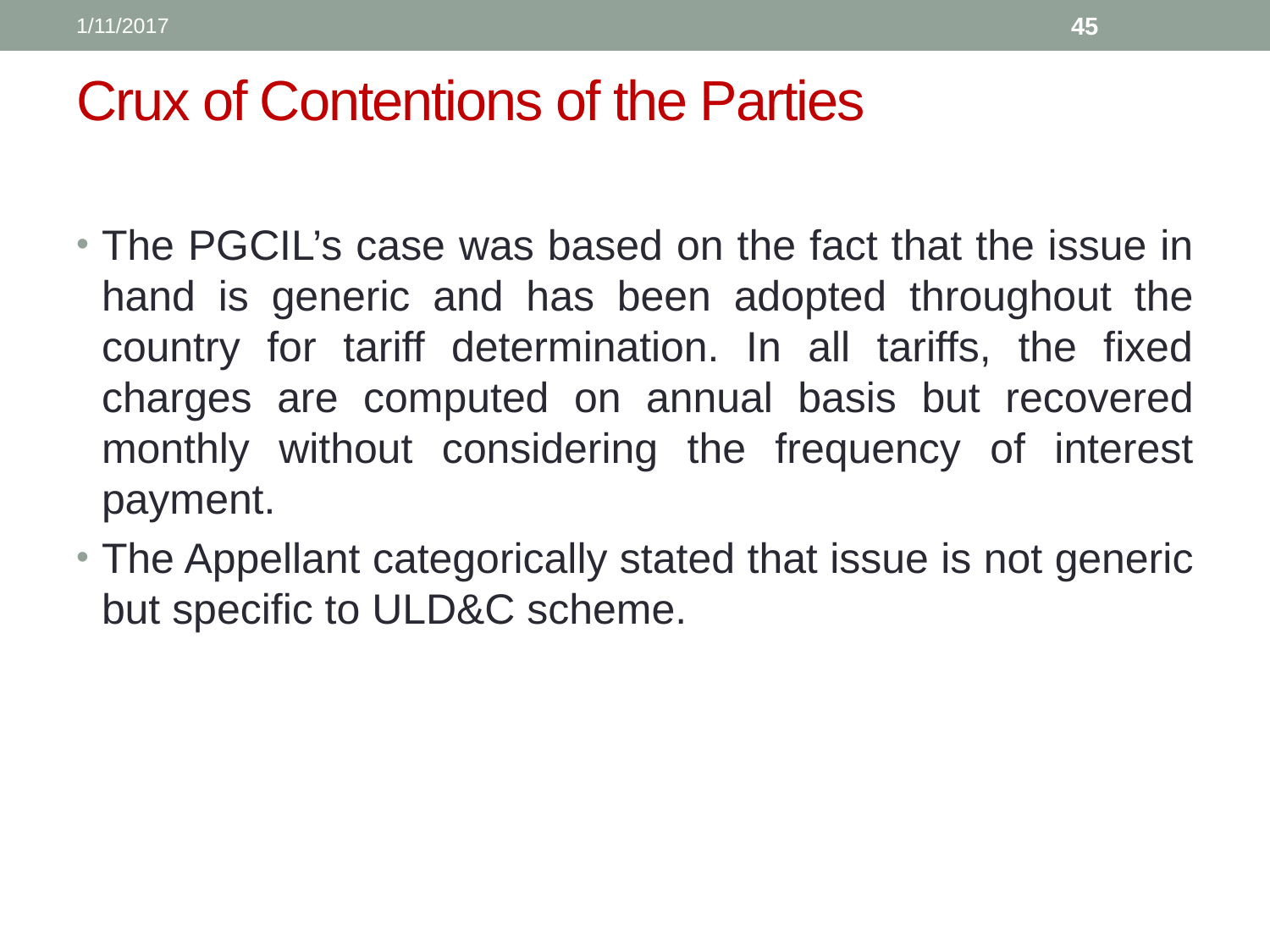

1/11/2017
45
# Crux of Contentions of the Parties
The PGCIL’s case was based on the fact that the issue in hand is generic and has been adopted throughout the country for tariff determination. In all tariffs, the fixed charges are computed on annual basis but recovered monthly without considering the frequency of interest payment.
The Appellant categorically stated that issue is not generic but specific to ULD&C scheme.